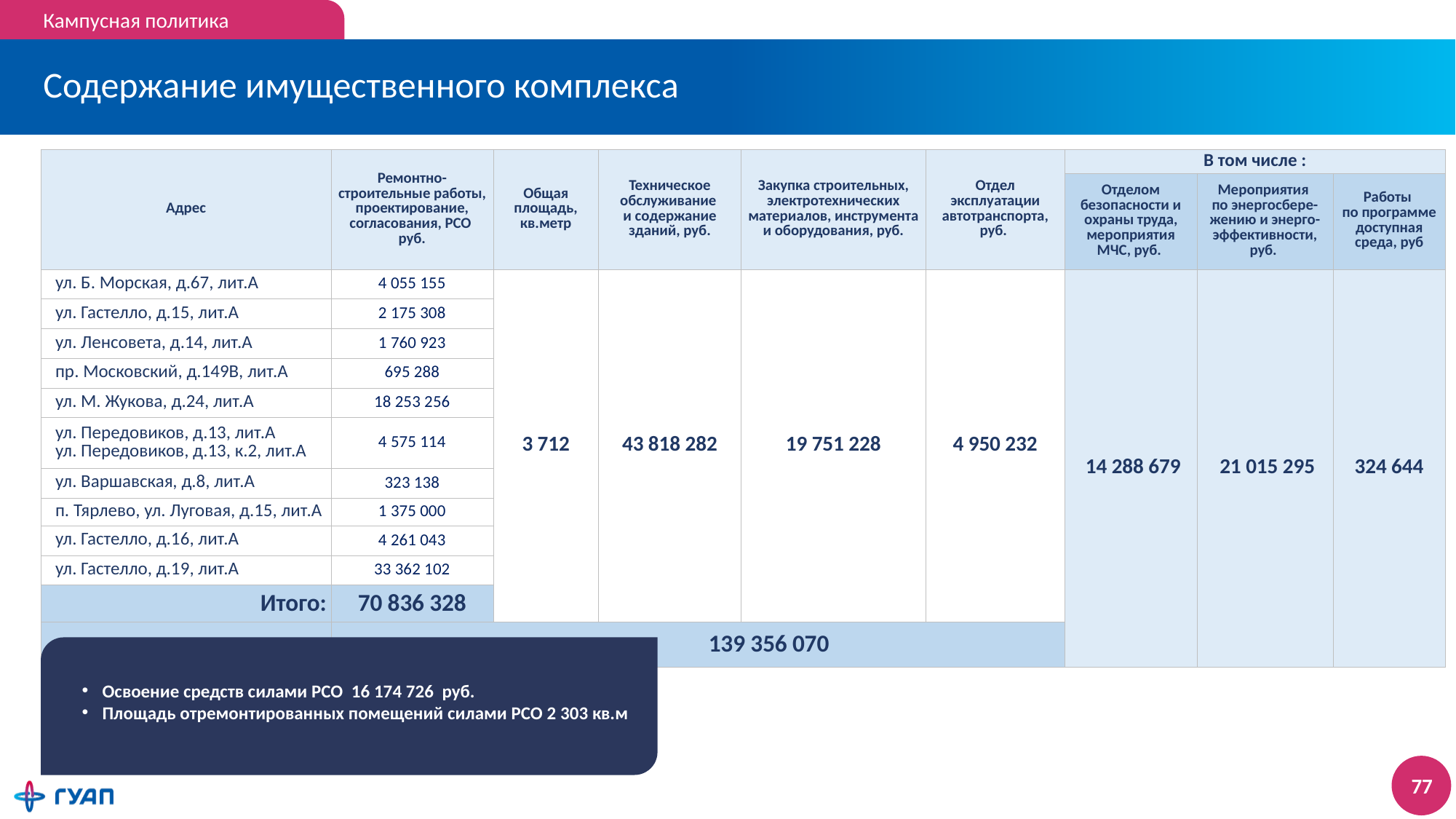

Кампусная политика
# Содержание имущественного комплекса
| Адрес | Ремонтно-строительные работы, проектирование, согласования, РСО руб. | Общая площадь, кв.метр | Техническое обслуживание и содержание зданий, руб. | Закупка строительных, электротехнических материалов, инструмента и оборудования, руб. | Отдел эксплуатации автотранспорта, руб. | В том числе : |  |  |
| --- | --- | --- | --- | --- | --- | --- | --- | --- |
|  |  |  |  |  |  | Отделом безопасности и охраны труда, мероприятия МЧС, руб. | Мероприятия по энергосбере-жению и энерго-эффективности, руб. | Работы по программе доступная среда, руб |
| ул. Б. Морская, д.67, лит.А | 4 055 155 | 3 712 | 43 818 282 | 19 751 228 | 4 950 232 | 14 288 679 | 21 015 295 | 324 644 |
| ул. Гастелло, д.15, лит.А | 2 175 308 |  |  |  |  |  |  |  |
| ул. Ленсовета, д.14, лит.А | 1 760 923 |  |  |  |  |  |  |  |
| пр. Московский, д.149В, лит.А | 695 288 |  |  |  |  |  |  |  |
| ул. М. Жукова, д.24, лит.А | 18 253 256 |  |  |  |  |  |  |  |
| ул. Передовиков, д.13, лит.А ул. Передовиков, д.13, к.2, лит.А | 4 575 114 |  |  |  |  |  |  |  |
| ул. Варшавская, д.8, лит.А | 323 138 |  |  |  |  |  |  |  |
| п. Тярлево, ул. Луговая, д.15, лит.А | 1 375 000 |  |  |  |  |  |  |  |
| ул. Гастелло, д.16, лит.А | 4 261 043 |  |  |  |  |  |  |  |
| ул. Гастелло, д.19, лит.А | 33 362 102 |  |  |  |  |  |  |  |
| Итого: | 70 836 328 |  |  |  |  |  |  |  |
|  | 139 356 070 |  |  |  |  |  |  |  |

Освоение средств силами РСО  16 174 726  руб.
Площадь отремонтированных помещений силами РСО 2 303 кв.м